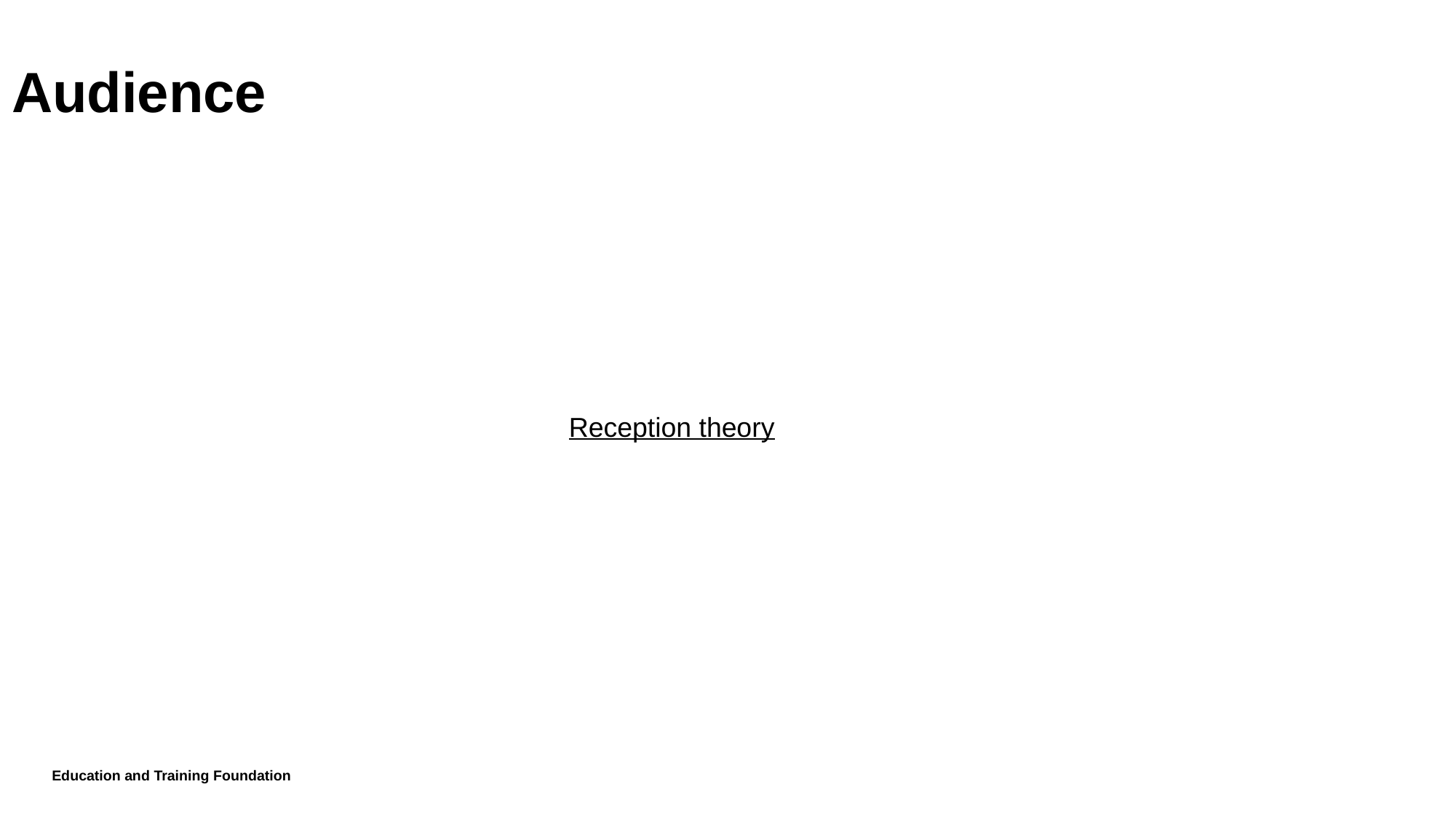

# Audience
Reception theory
Education and Training Foundation